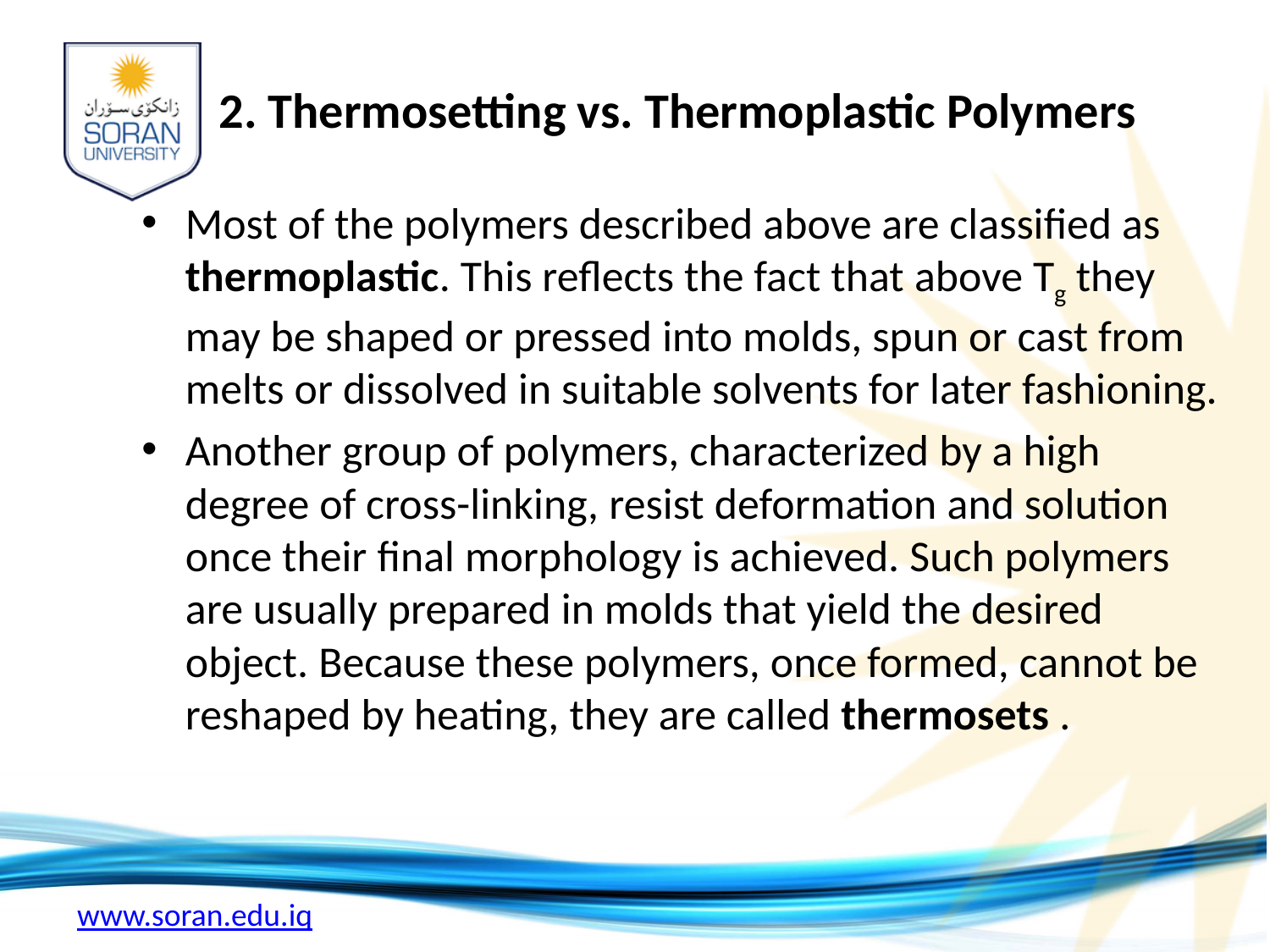

# 2. Thermosetting vs. Thermoplastic Polymers
Most of the polymers described above are classified as thermoplastic. This reflects the fact that above Tg they may be shaped or pressed into molds, spun or cast from melts or dissolved in suitable solvents for later fashioning.
Another group of polymers, characterized by a high degree of cross-linking, resist deformation and solution once their final morphology is achieved. Such polymers are usually prepared in molds that yield the desired object. Because these polymers, once formed, cannot be reshaped by heating, they are called thermosets .